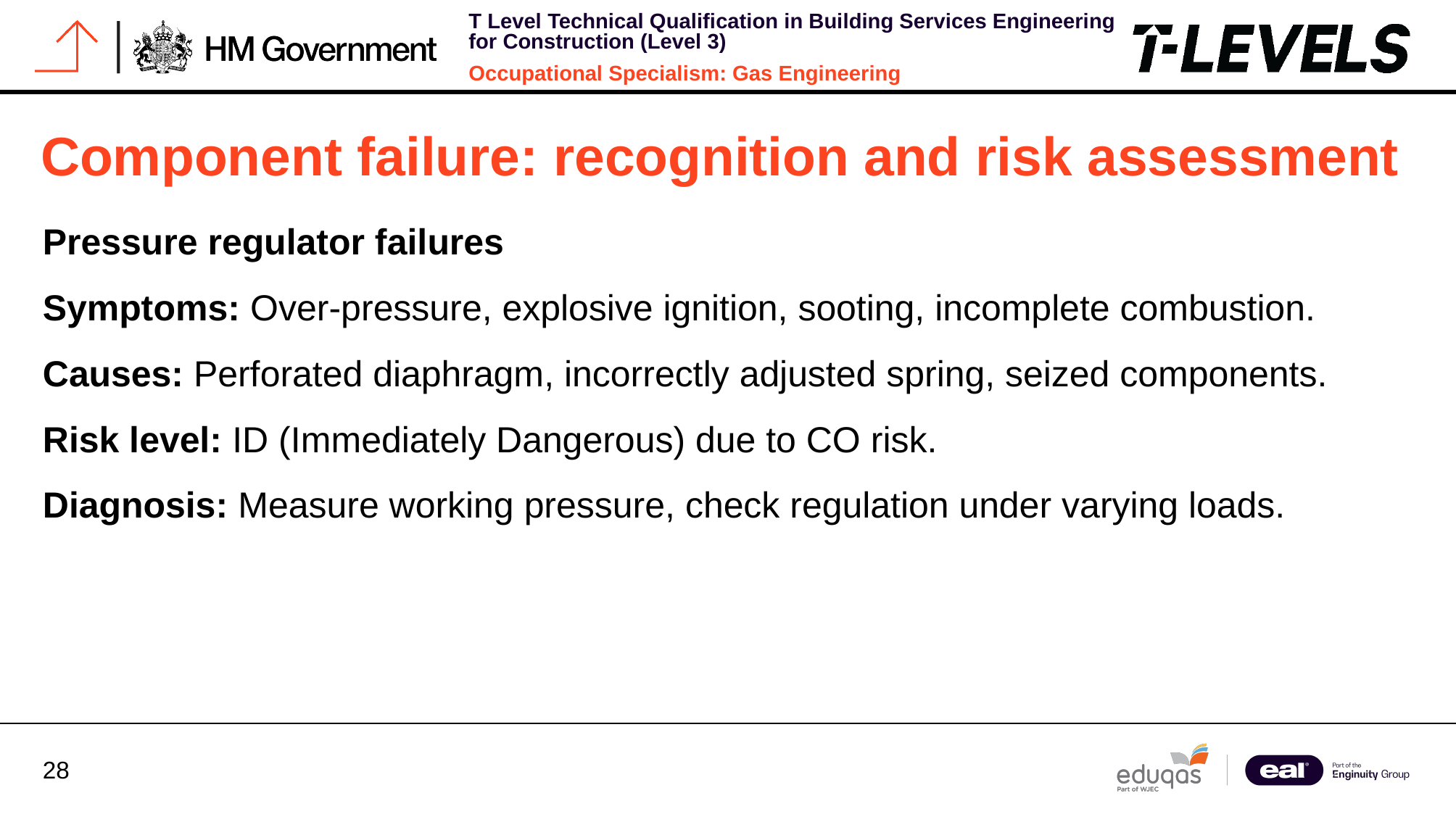

# Component failure: recognition and risk assessment
Pressure regulator failures
Symptoms: Over-pressure, explosive ignition, sooting, incomplete combustion.
Causes: Perforated diaphragm, incorrectly adjusted spring, seized components.
Risk level: ID (Immediately Dangerous) due to CO risk.
Diagnosis: Measure working pressure, check regulation under varying loads.